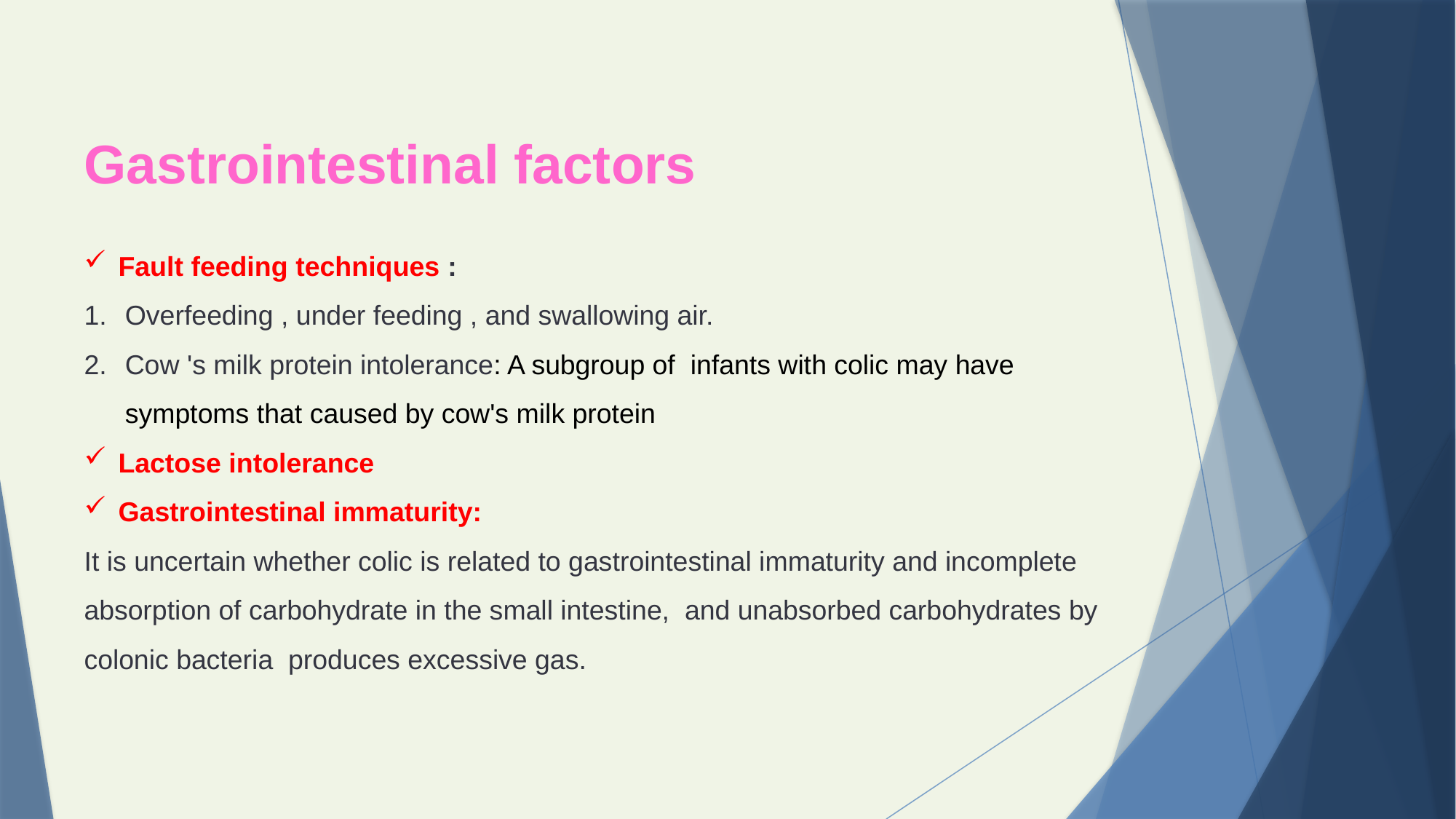

Gastrointestinal factors
Fault feeding techniques :
Overfeeding , under feeding , and swallowing air.
Cow 's milk protein intolerance: A subgroup of  infants with colic may have symptoms that caused by cow's milk protein
Lactose intolerance
Gastrointestinal immaturity:
It is uncertain whether colic is related to gastrointestinal immaturity and incomplete absorption of carbohydrate in the small intestine,  and unabsorbed carbohydrates by colonic bacteria  produces excessive gas.